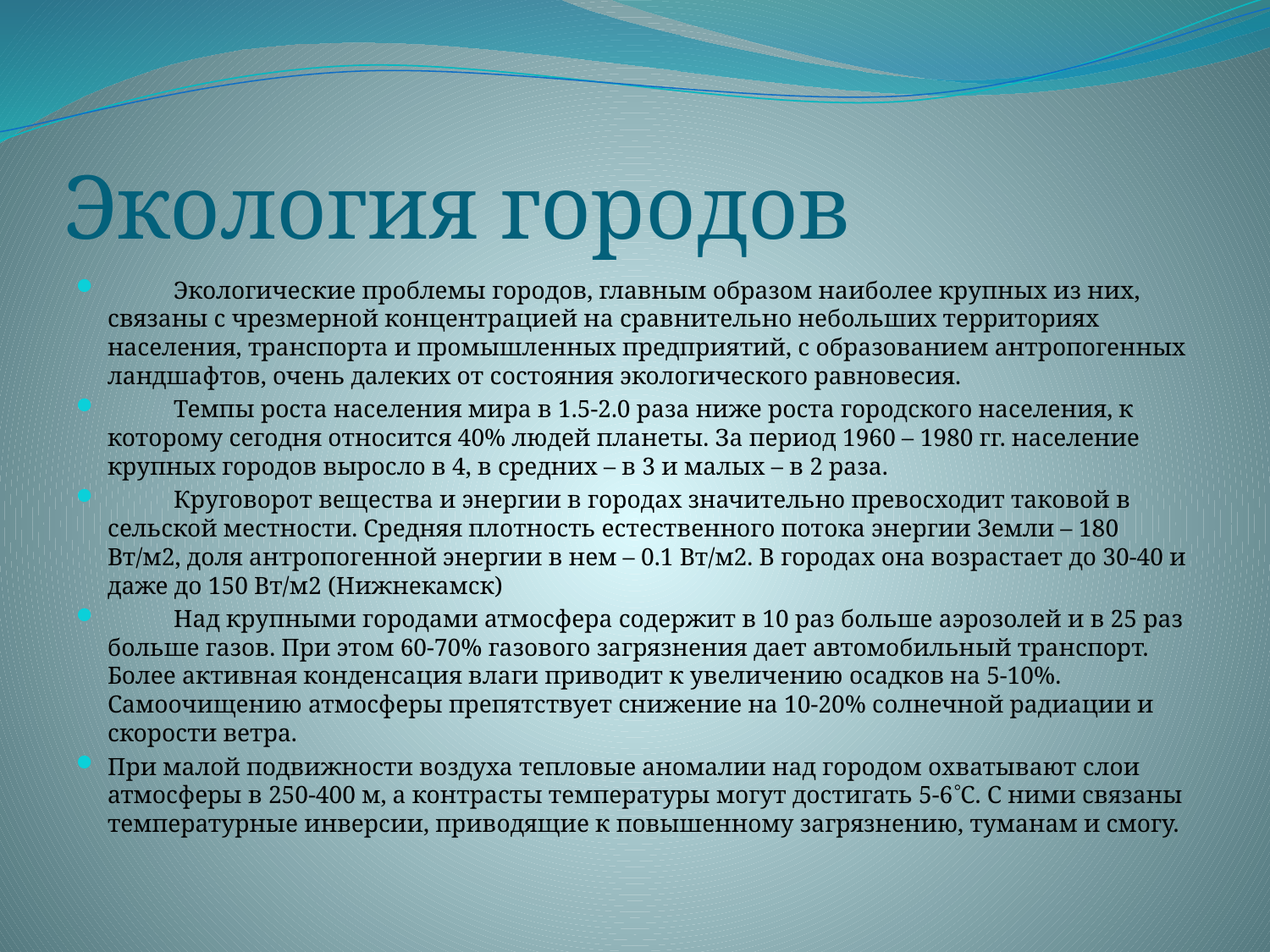

# Экология городов
	Экологические проблемы городов, главным образом наиболее крупных из них, связаны с чрезмерной концентрацией на сравнительно небольших территориях населения, транспорта и промышленных предприятий, с образованием антропогенных ландшафтов, очень далеких от состояния экологического равновесия.
	Темпы роста населения мира в 1.5-2.0 раза ниже роста городского населения, к которому сегодня относится 40% людей планеты. За период 1960 – 1980 гг. население крупных городов выросло в 4, в средних – в 3 и малых – в 2 раза.
	Круговорот вещества и энергии в городах значительно превосходит таковой в сельской местности. Средняя плотность естественного потока энергии Земли – 180 Вт/м2, доля антропогенной энергии в нем – 0.1 Вт/м2. В городах она возрастает до 30-40 и даже до 150 Вт/м2 (Нижнекамск)
	Над крупными городами атмосфера содержит в 10 раз больше аэрозолей и в 25 раз больше газов. При этом 60-70% газового загрязнения дает автомобильный транспорт. Более активная конденсация влаги приводит к увеличению осадков на 5-10%. Самоочищению атмосферы препятствует снижение на 10-20% солнечной радиации и скорости ветра.
При малой подвижности воздуха тепловые аномалии над городом охватывают слои атмосферы в 250-400 м, а контрасты температуры могут достигать 5-6°С. С ними связаны температурные инверсии, приводящие к повышенному загрязнению, туманам и смогу.